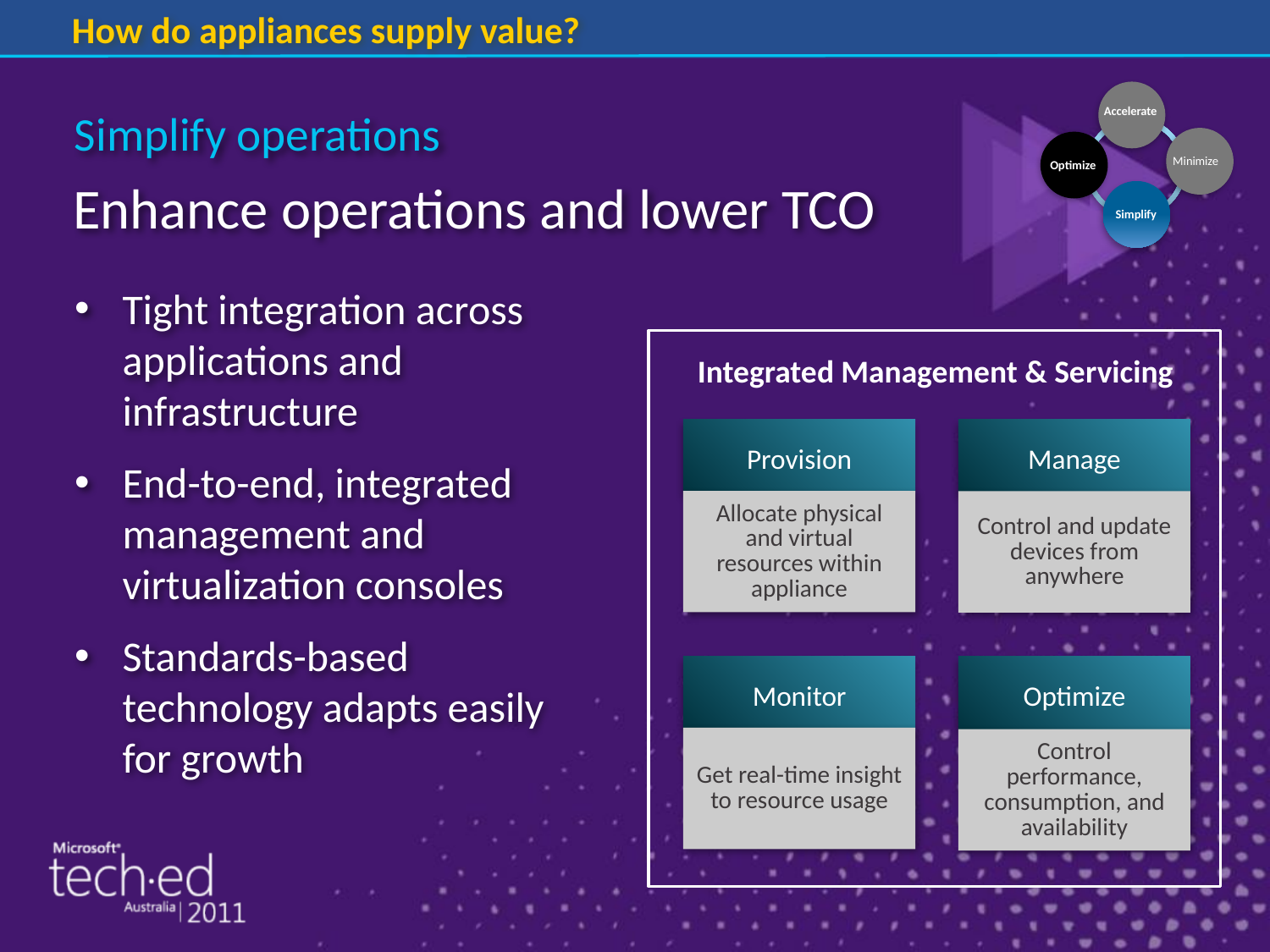

How do appliances supply value?

Accelerate
# Simplify operations

Minimize
Optimize
Enhance operations and lower TCO

Simplify
Tight integration across applications and infrastructure
End-to-end, integrated management and virtualization consoles
Standards-based technology adapts easily for growth

Integrated Management & Servicing
Provision
Manage
Allocate physical and virtual resources within appliance
Control and update devices from anywhere
Monitor
Optimize
Get real-time insight to resource usage
Control performance, consumption, and availability